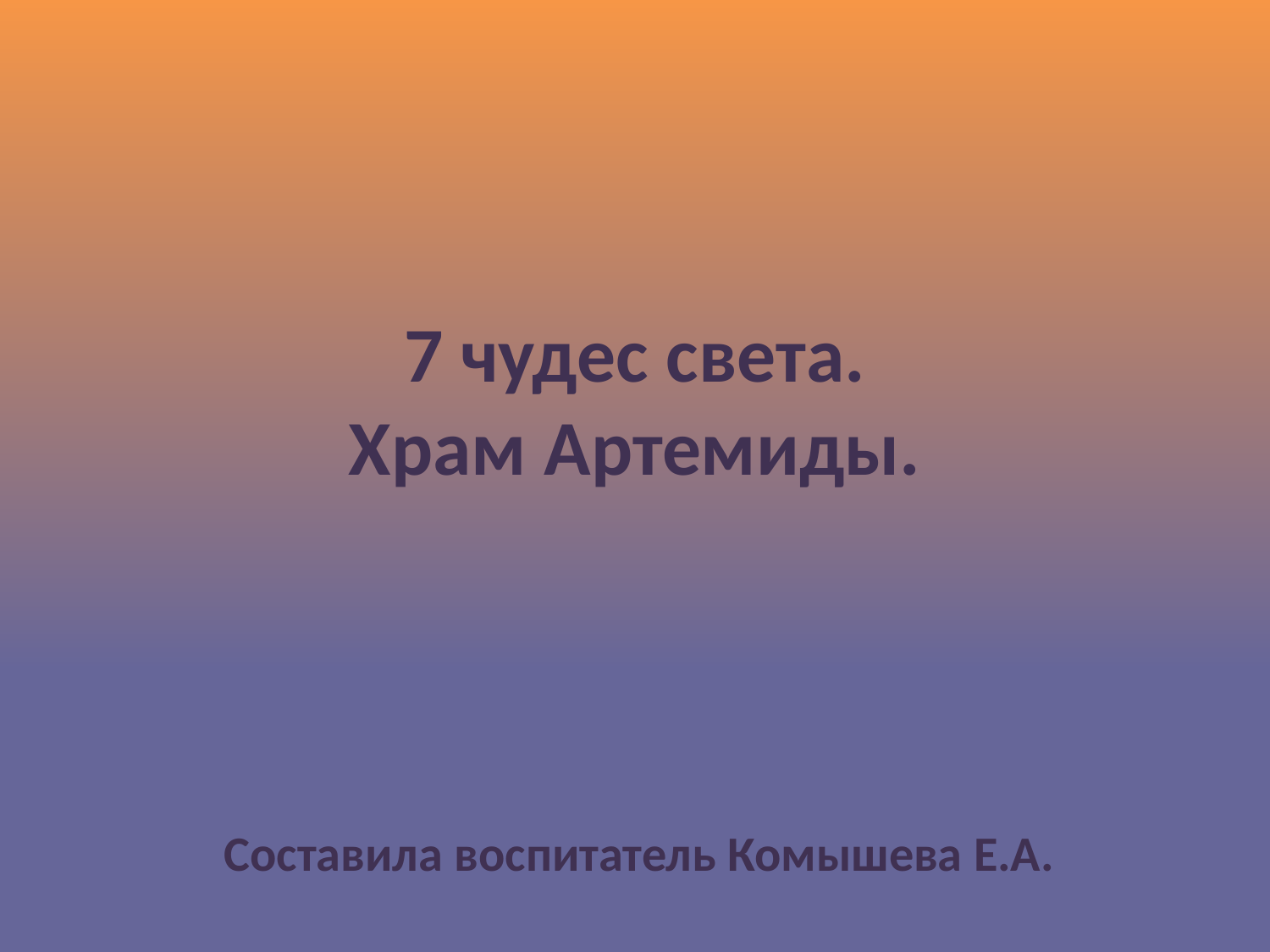

# 7 чудес света. Храм Артемиды.
Составила воспитатель Комышева Е.А.